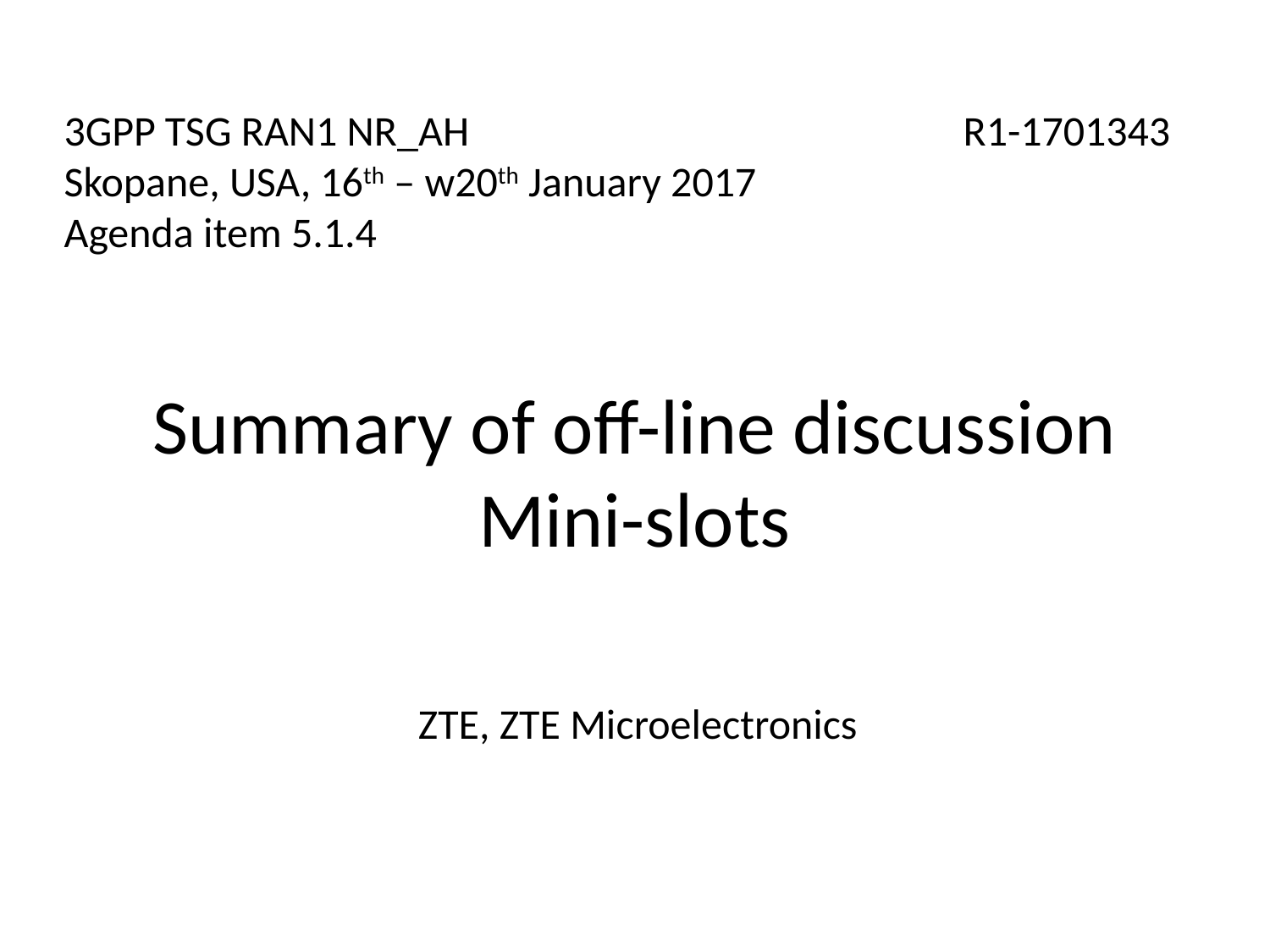

3GPP TSG RAN1 NR_AH
Skopane, USA, 16th – w20th January 2017
Agenda item 5.1.4
R1-1701343
Summary of off-line discussion
Mini-slots
ZTE, ZTE Microelectronics